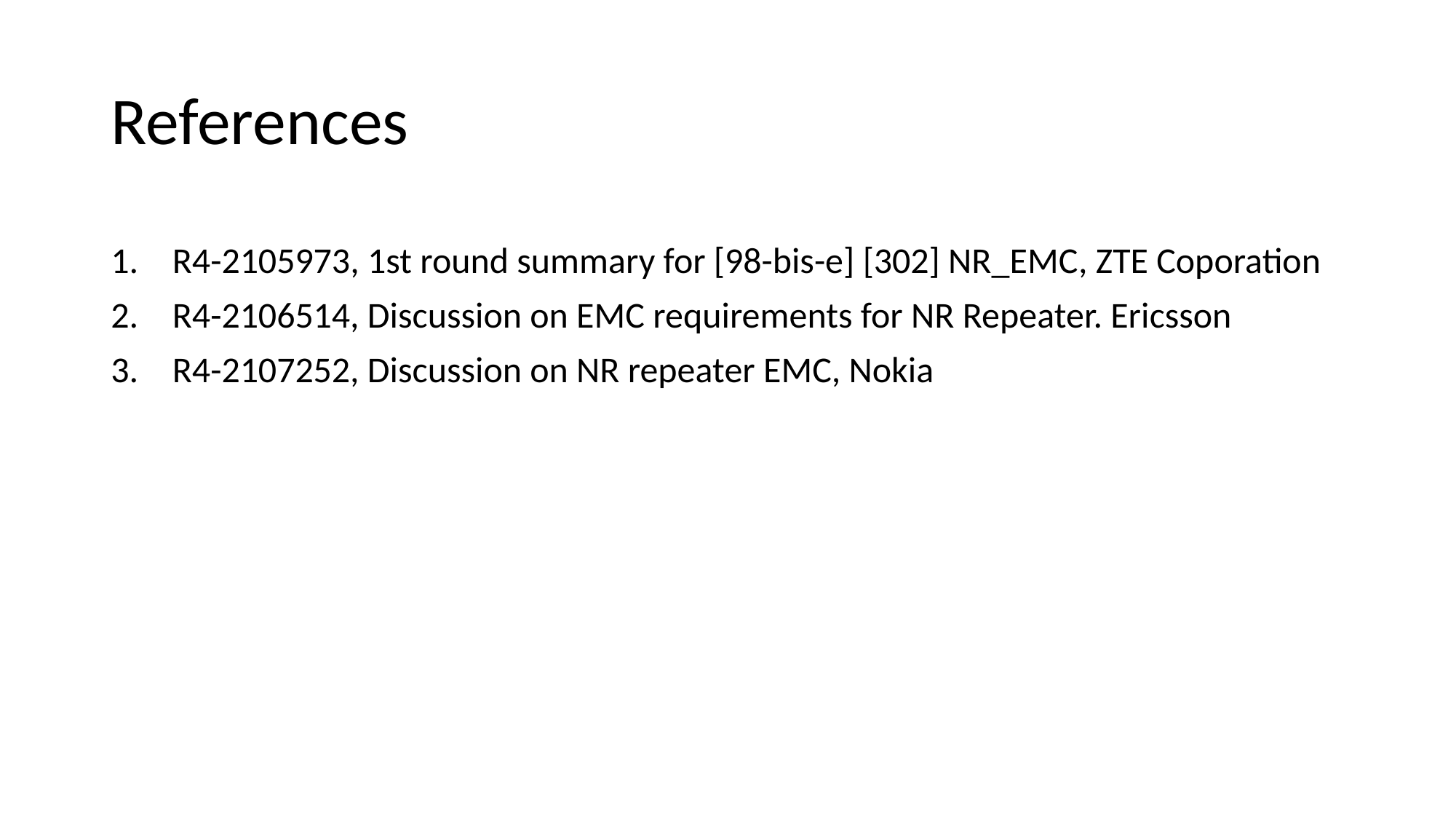

# References

R4-2105973, 1st round summary for [98-bis-e] [302] NR_EMC, ZTE Coporation
R4-2106514, Discussion on EMC requirements for NR Repeater. Ericsson
R4-2107252, Discussion on NR repeater EMC, Nokia